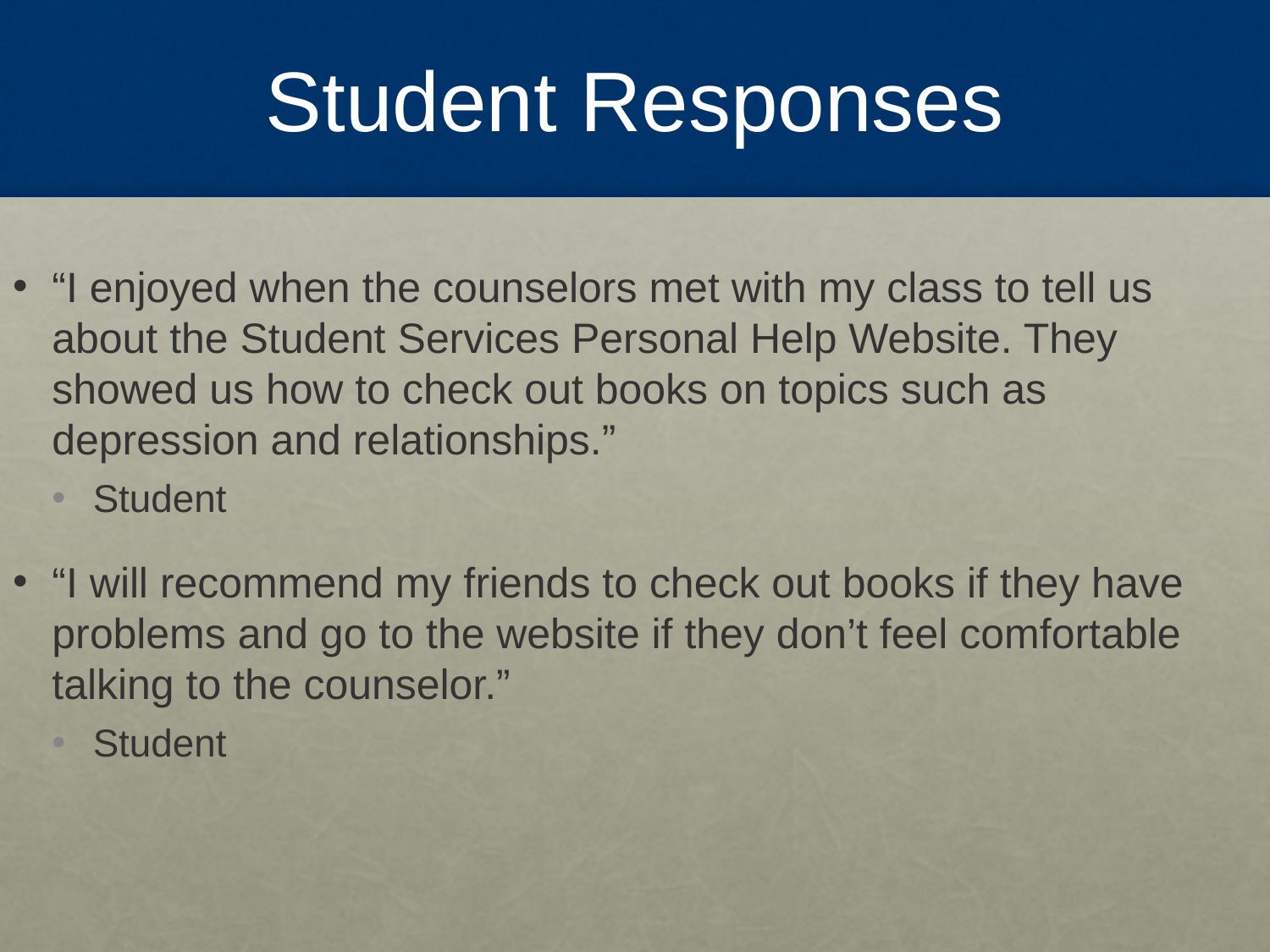

# Student Responses
“I enjoyed when the counselors met with my class to tell us about the Student Services Personal Help Website. They showed us how to check out books on topics such as depression and relationships.”
Student
“I will recommend my friends to check out books if they have problems and go to the website if they don’t feel comfortable talking to the counselor.”
Student